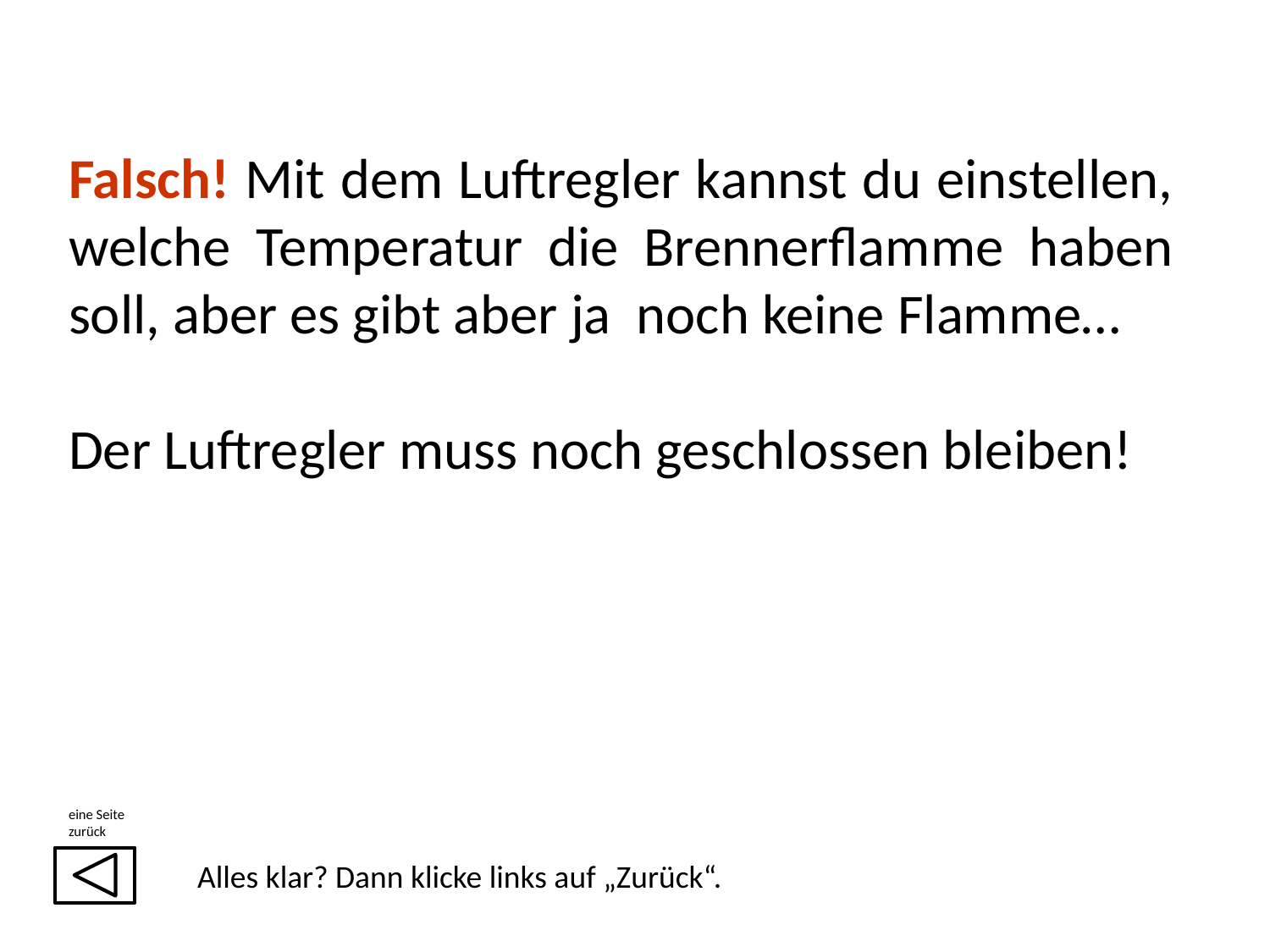

Falsch! Mit dem Luftregler kannst du einstellen, welche Temperatur die Brennerflamme haben soll, aber es gibt aber ja  noch keine Flamme…

Der Luftregler muss noch geschlossen bleiben!
eine Seite
zurück

Alles klar? Dann klicke links auf „Zurück“.